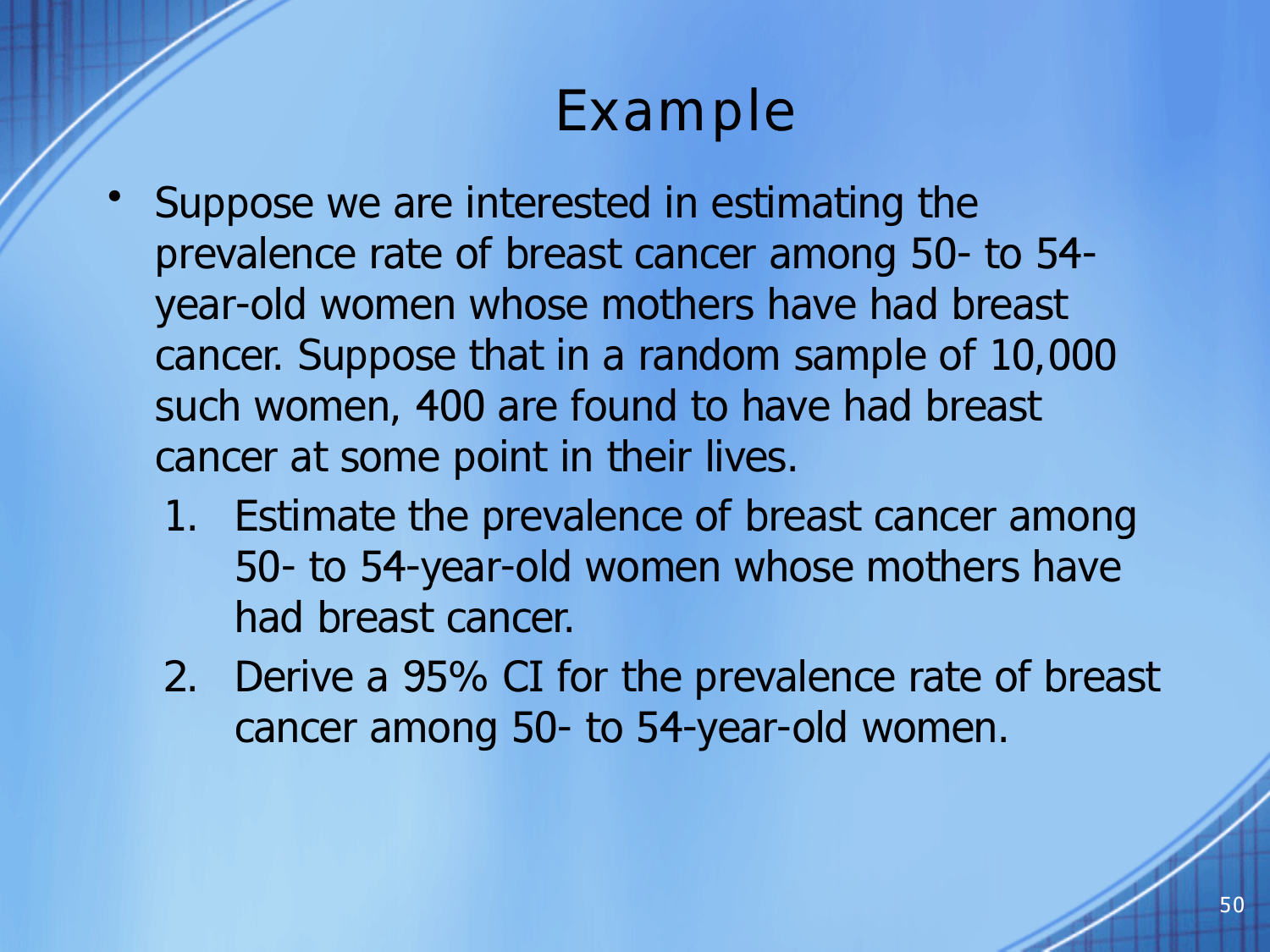

# Example
Suppose we are interested in estimating the prevalence rate of breast cancer among 50- to 54-year-old women whose mothers have had breast cancer. Suppose that in a random sample of 10,000 such women, 400 are found to have had breast cancer at some point in their lives.
Estimate the prevalence of breast cancer among 50- to 54-year-old women whose mothers have had breast cancer.
Derive a 95% CI for the prevalence rate of breast cancer among 50- to 54-year-old women.
50